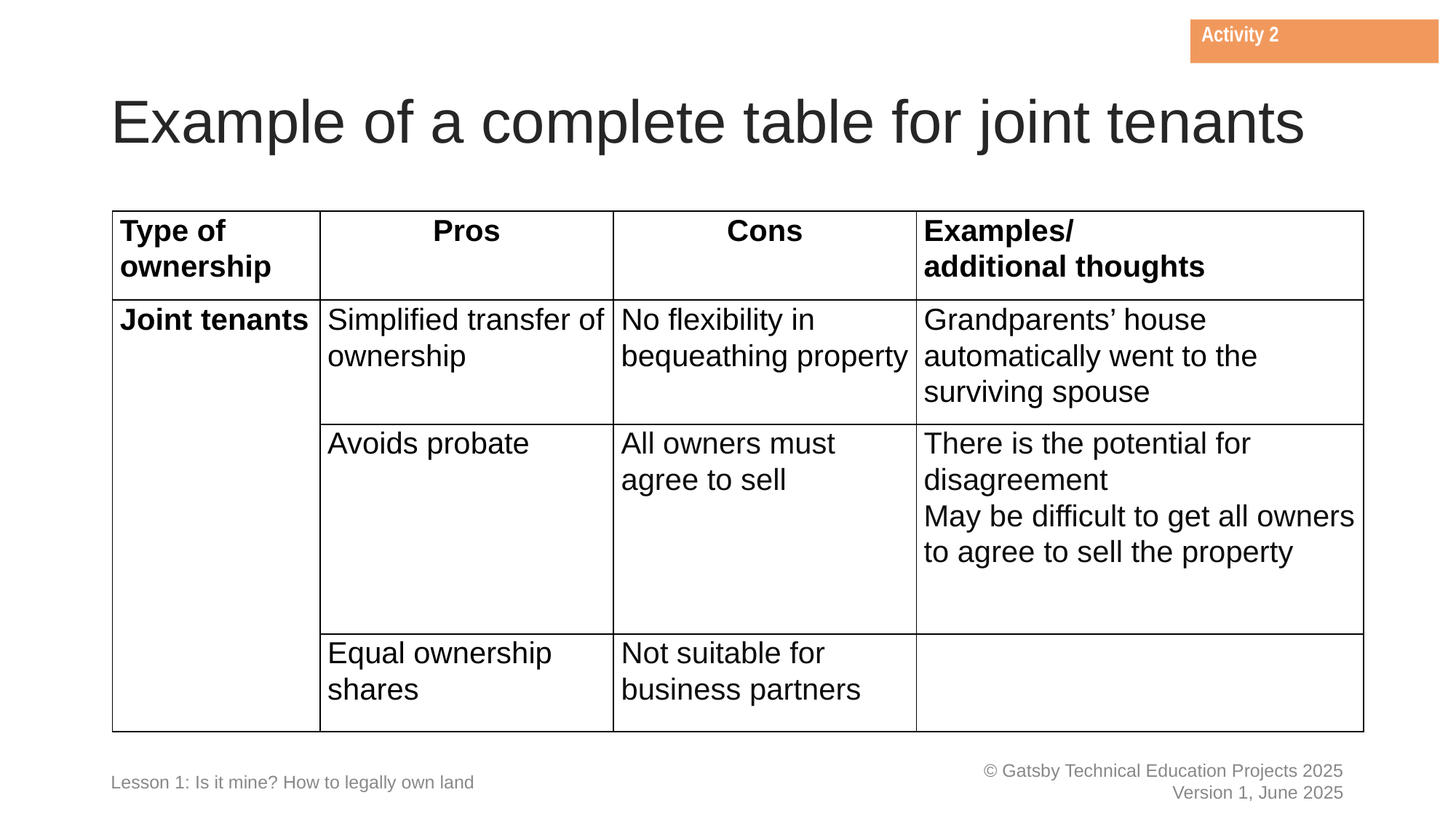

Activity 2
# Example of a complete table for joint tenants
| Type of ownership | Pros | Cons | Examples/ additional thoughts |
| --- | --- | --- | --- |
| Joint tenants | Simplified transfer of ownership | No flexibility in bequeathing property | Grandparents’ house automatically went to the surviving spouse |
|  | Avoids probate | All owners must agree to sell | There is the potential for disagreement May be difficult to get all owners to agree to sell the property |
|  | Equal ownership shares | Not suitable for business partners |  |
Lesson 1: Is it mine? How to legally own land